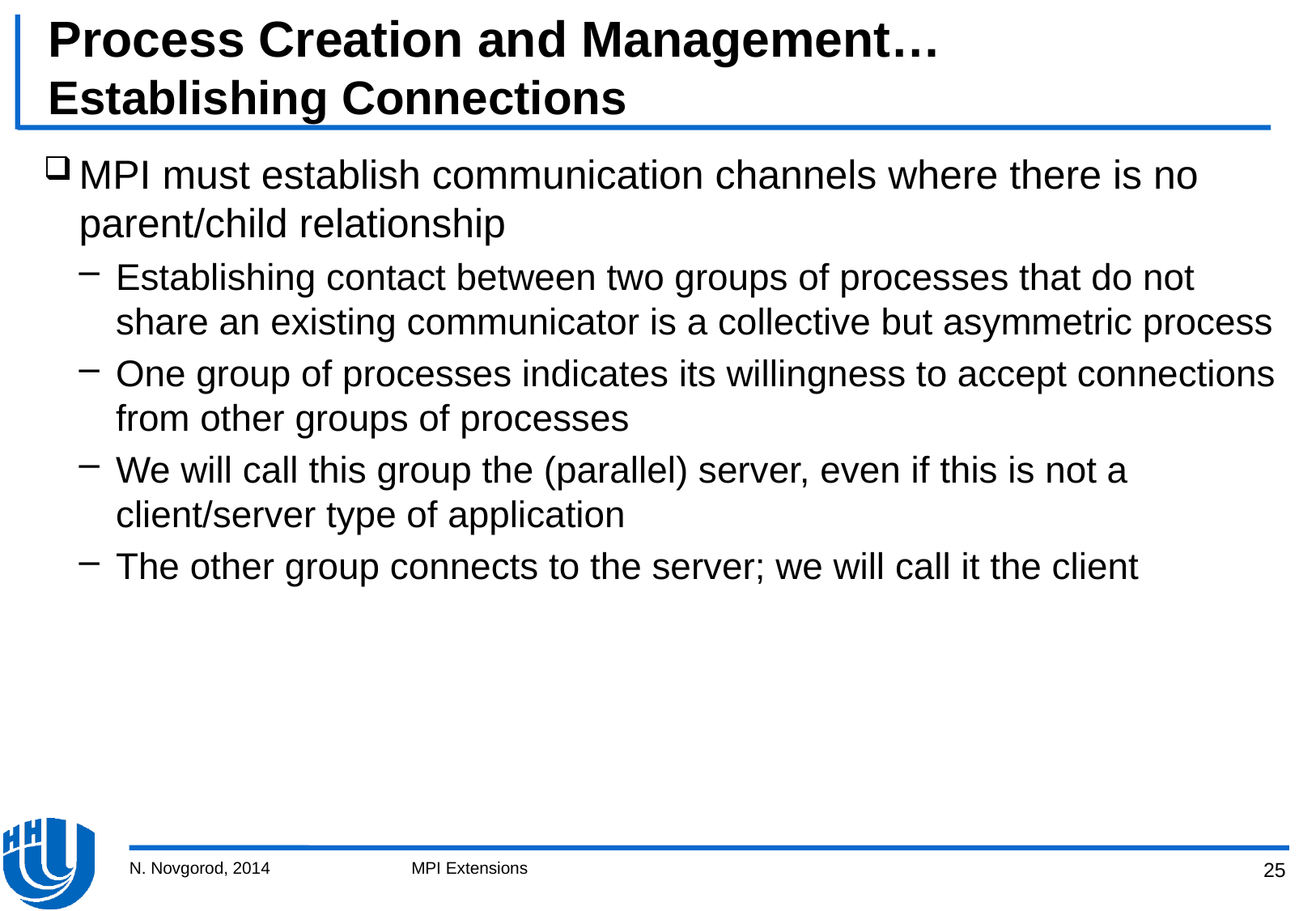

# Process Creation and Management… Establishing Connections
MPI must establish communication channels where there is no parent/child relationship
Establishing contact between two groups of processes that do not share an existing communicator is a collective but asymmetric process
One group of processes indicates its willingness to accept connections from other groups of processes
We will call this group the (parallel) server, even if this is not a client/server type of application
The other group connects to the server; we will call it the client
N. Novgorod, 2014
MPI Extensions
25